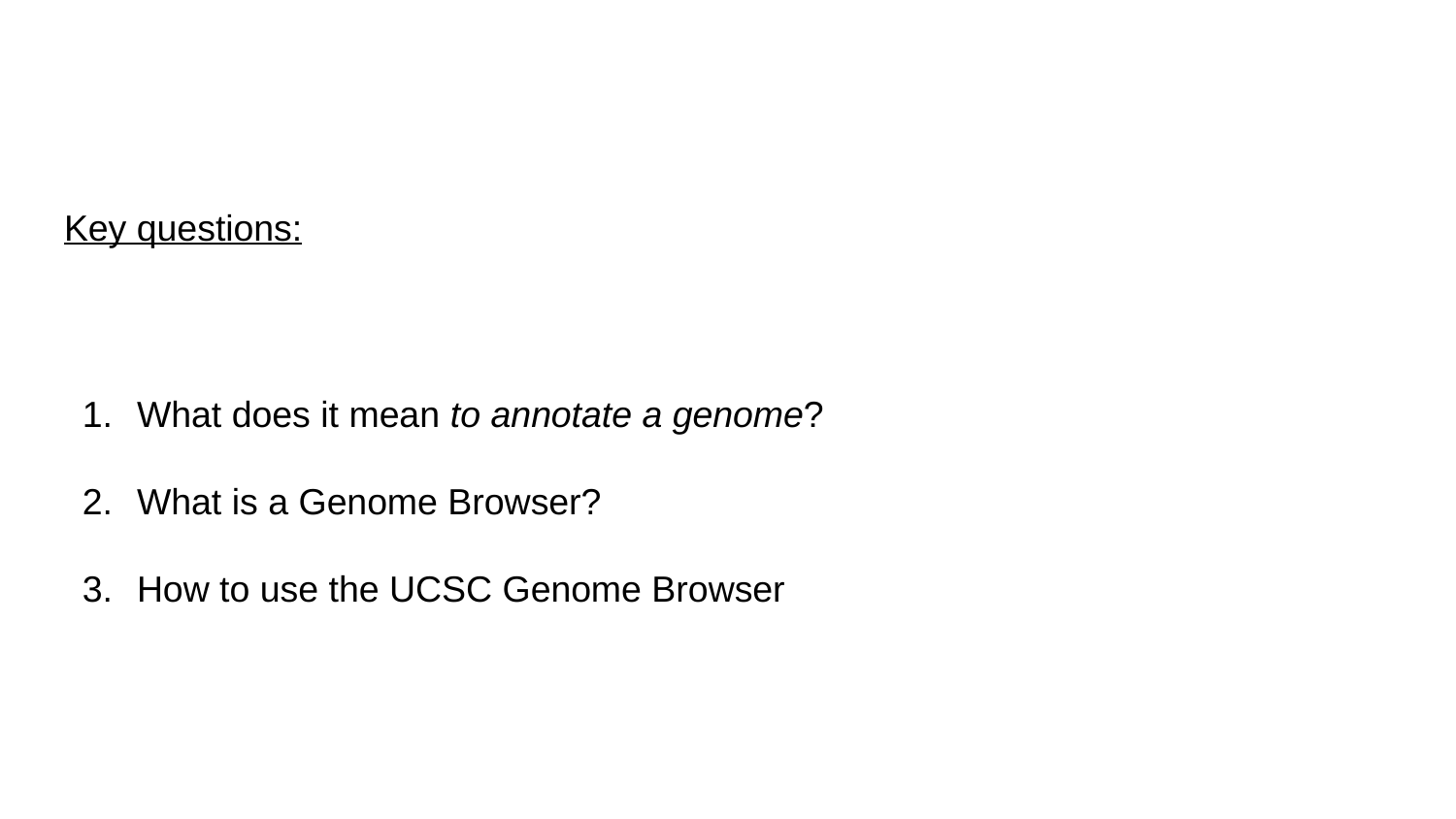

Key questions:

What does it mean to annotate a genome?
What is a Genome Browser?
How to use the UCSC Genome Browser